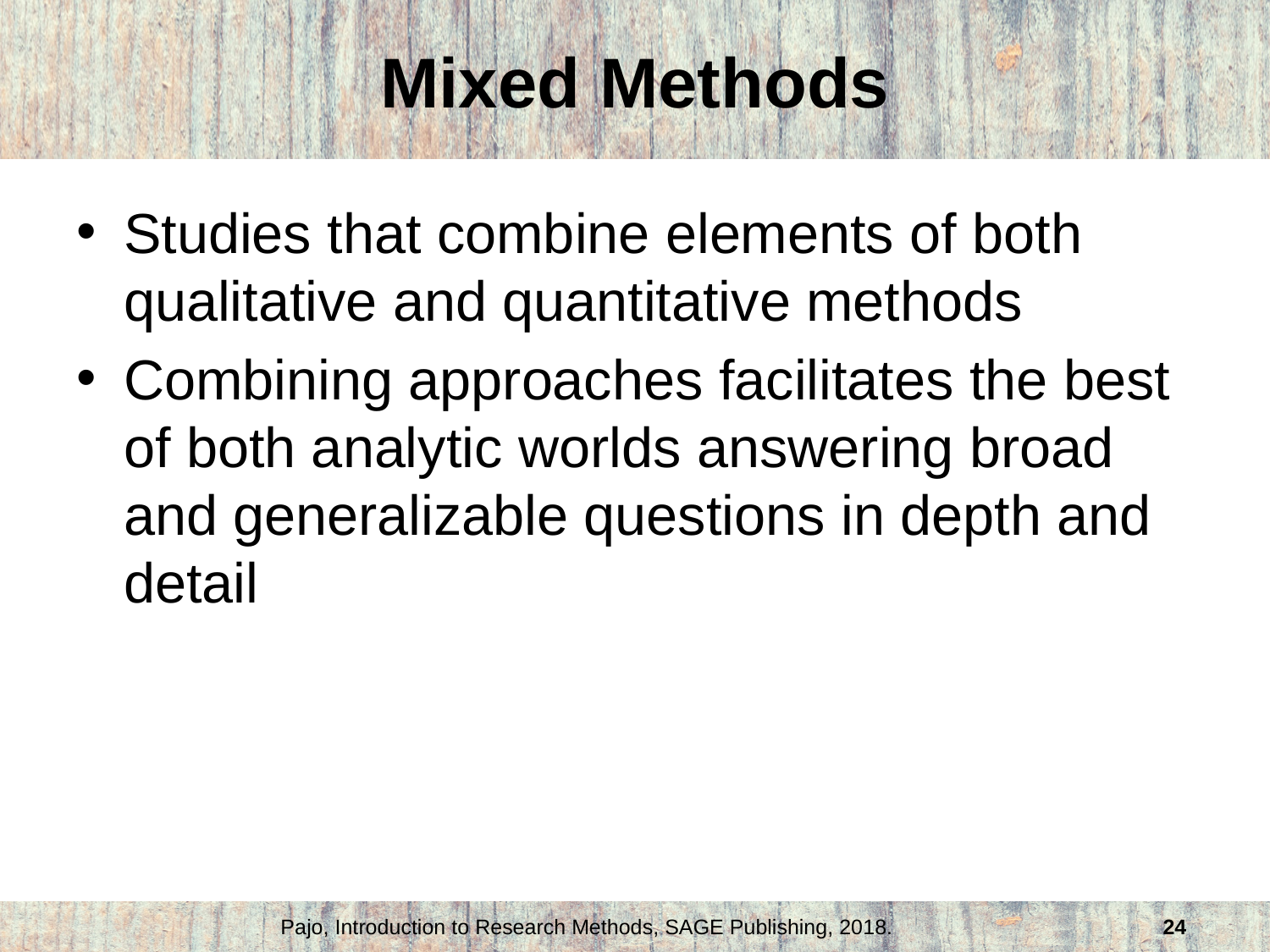

# Mixed Methods
Studies that combine elements of both qualitative and quantitative methods
Combining approaches facilitates the best of both analytic worlds answering broad and generalizable questions in depth and detail

Pajo, Introduction to Research Methods, SAGE Publishing, 2018.
24